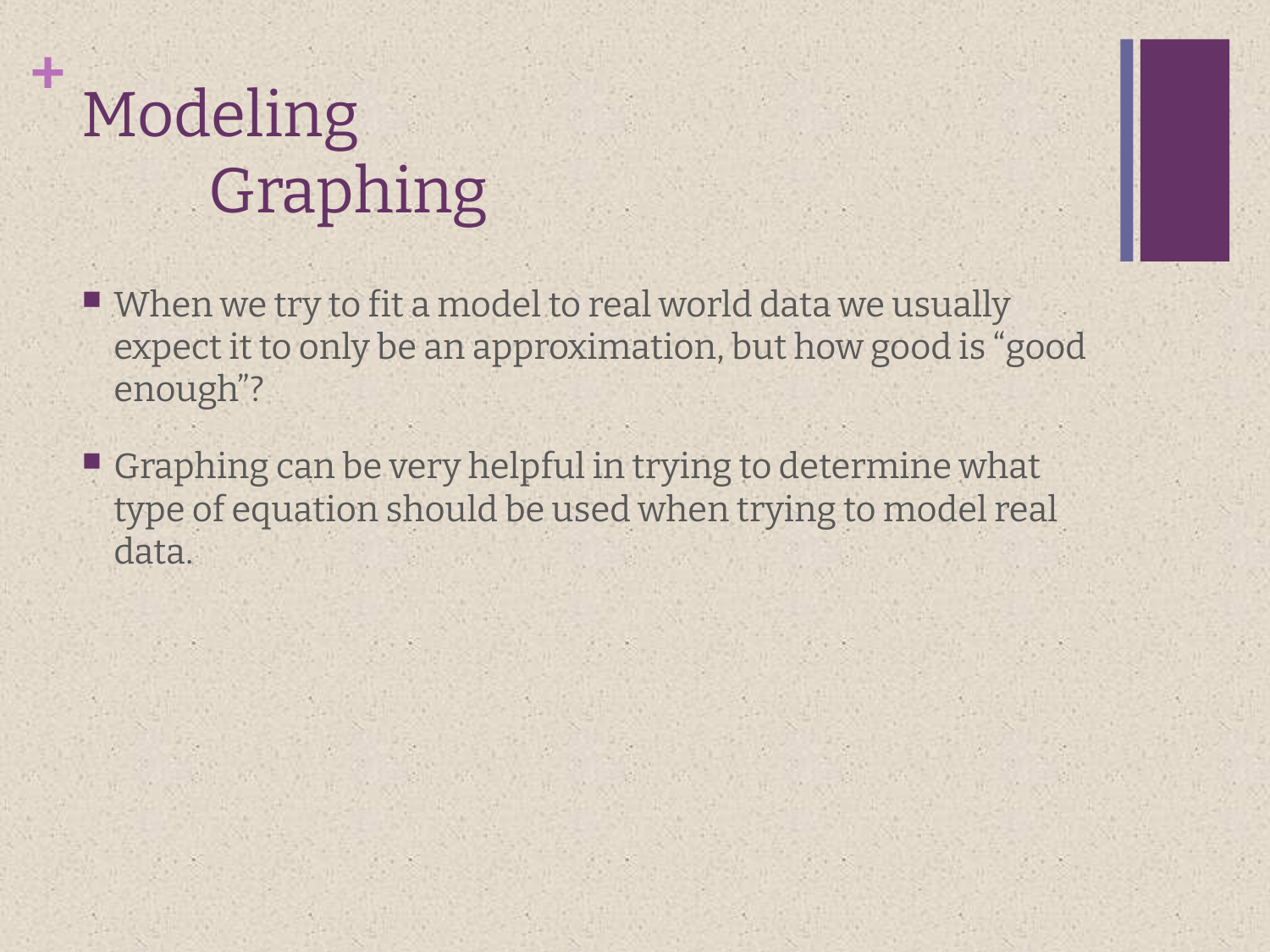

# Modeling Graphing
When we try to fit a model to real world data we usually expect it to only be an approximation, but how good is “good enough”?
Graphing can be very helpful in trying to determine what type of equation should be used when trying to model real data.